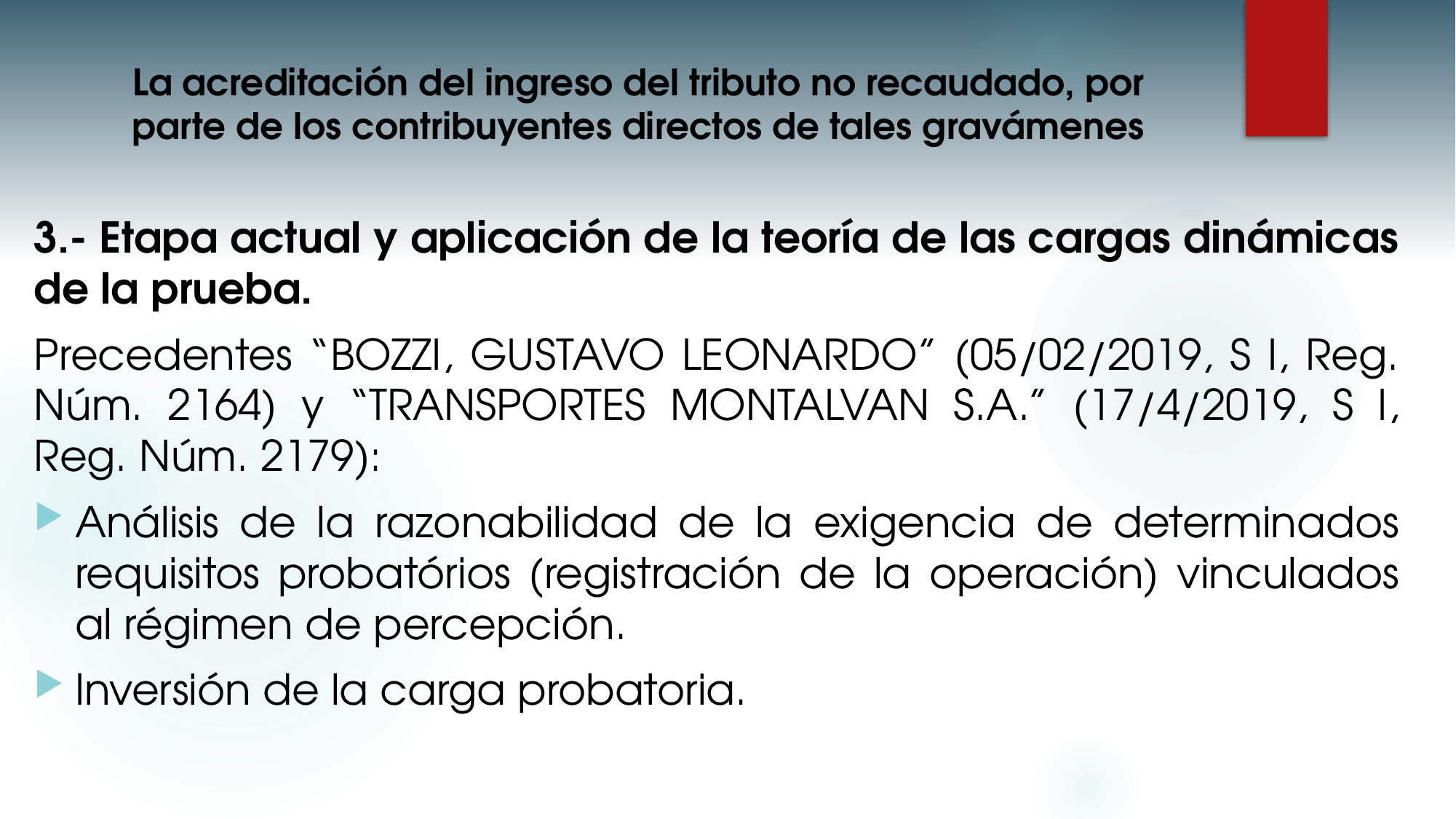

# La acreditación del ingreso del tributo no recaudado, por parte de los contribuyentes directos de tales gravámenes
3.- Etapa actual y aplicación de la teoría de las cargas dinámicas de la prueba.
Precedentes “BOZZI, GUSTAVO LEONARDO” (05/02/2019, S I, Reg. Núm. 2164) y “TRANSPORTES MONTALVAN S.A.” (17/4/2019, S I, Reg. Núm. 2179):
Análisis de la razonabilidad de la exigencia de determinados requisitos probatórios (registración de la operación) vinculados al régimen de percepción.
Inversión de la carga probatoria.